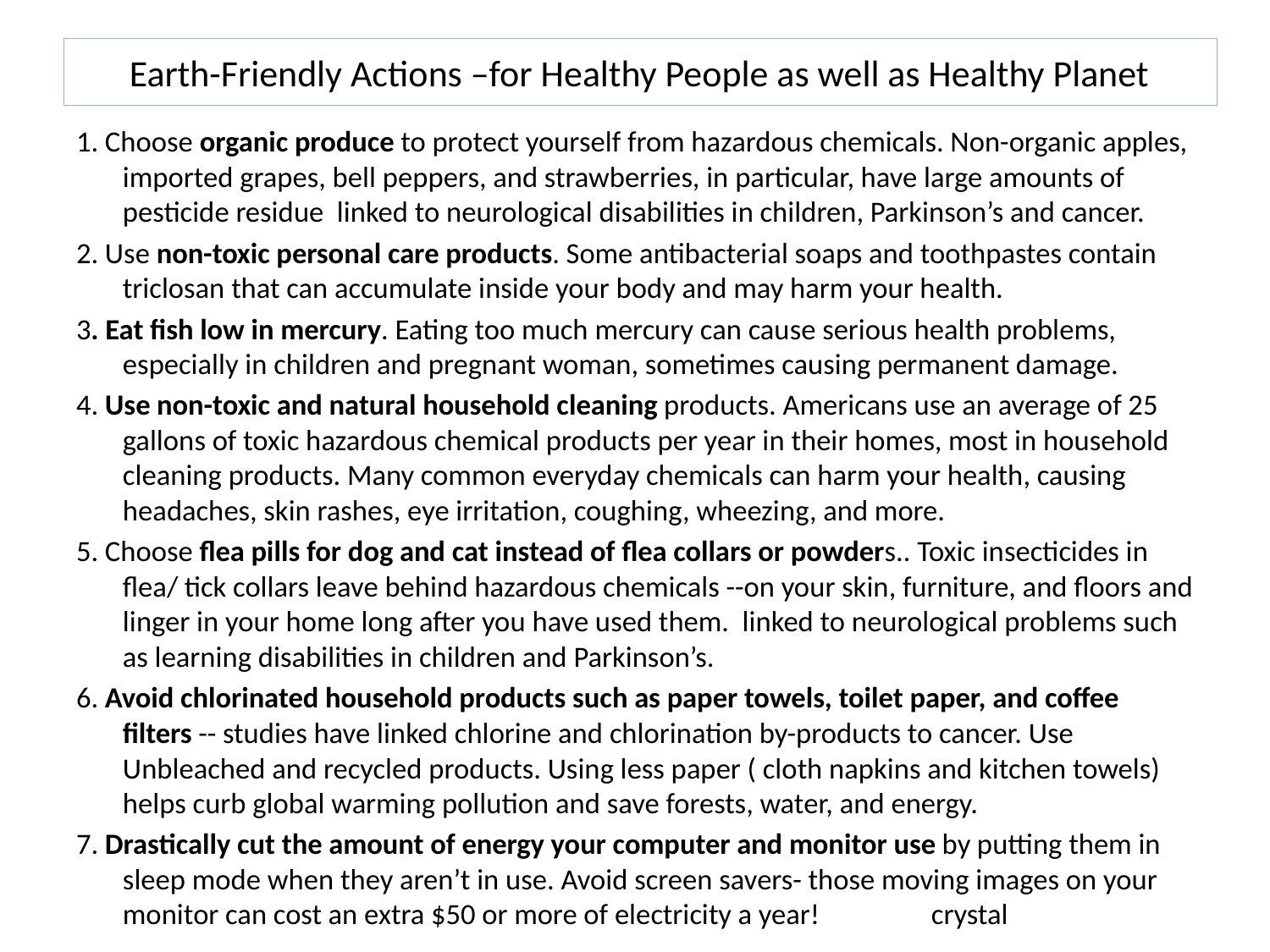

# Earth-Friendly Actions –for Healthy People as well as Healthy Planet
1. Choose organic produce to protect yourself from hazardous chemicals. Non-organic apples, imported grapes, bell peppers, and strawberries, in particular, have large amounts of pesticide residue  linked to neurological disabilities in children, Parkinson’s and cancer.
2. Use non-toxic personal care products. Some antibacterial soaps and toothpastes contain  triclosan that can accumulate inside your body and may harm your health.
3. Eat fish low in mercury. Eating too much mercury can cause serious health problems, especially in children and pregnant woman, sometimes causing permanent damage.
4. Use non-toxic and natural household cleaning products. Americans use an average of 25 gallons of toxic hazardous chemical products per year in their homes, most in household cleaning products. Many common everyday chemicals can harm your health, causing headaches, skin rashes, eye irritation, coughing, wheezing, and more.
5. Choose flea pills for dog and cat instead of flea collars or powders.. Toxic insecticides in flea/ tick collars leave behind hazardous chemicals --on your skin, furniture, and floors and linger in your home long after you have used them.  linked to neurological problems such as learning disabilities in children and Parkinson’s.
6. Avoid chlorinated household products such as paper towels, toilet paper, and coffee filters -- studies have linked chlorine and chlorination by-products to cancer. Use Unbleached and recycled products. Using less paper ( cloth napkins and kitchen towels)  helps curb global warming pollution and save forests, water, and energy.
7. Drastically cut the amount of energy your computer and monitor use by putting them in sleep mode when they aren’t in use. Avoid screen savers- those moving images on your monitor can cost an extra $50 or more of electricity a year!                 crystal